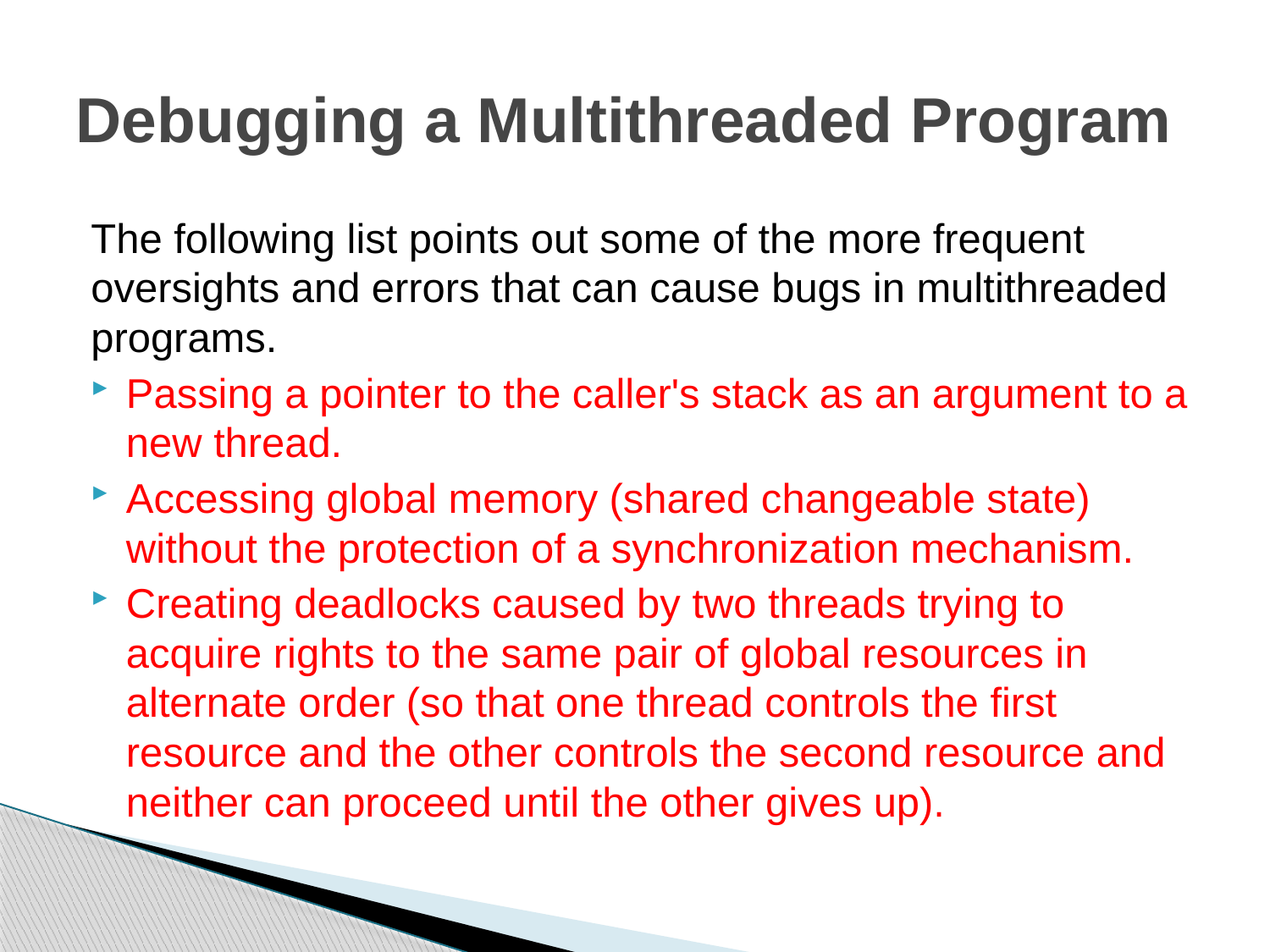

# Debugging a Multithreaded Program
The following list points out some of the more frequent oversights and errors that can cause bugs in multithreaded programs.
Passing a pointer to the caller's stack as an argument to a new thread.
Accessing global memory (shared changeable state) without the protection of a synchronization mechanism.
Creating deadlocks caused by two threads trying to acquire rights to the same pair of global resources in alternate order (so that one thread controls the first resource and the other controls the second resource and neither can proceed until the other gives up).